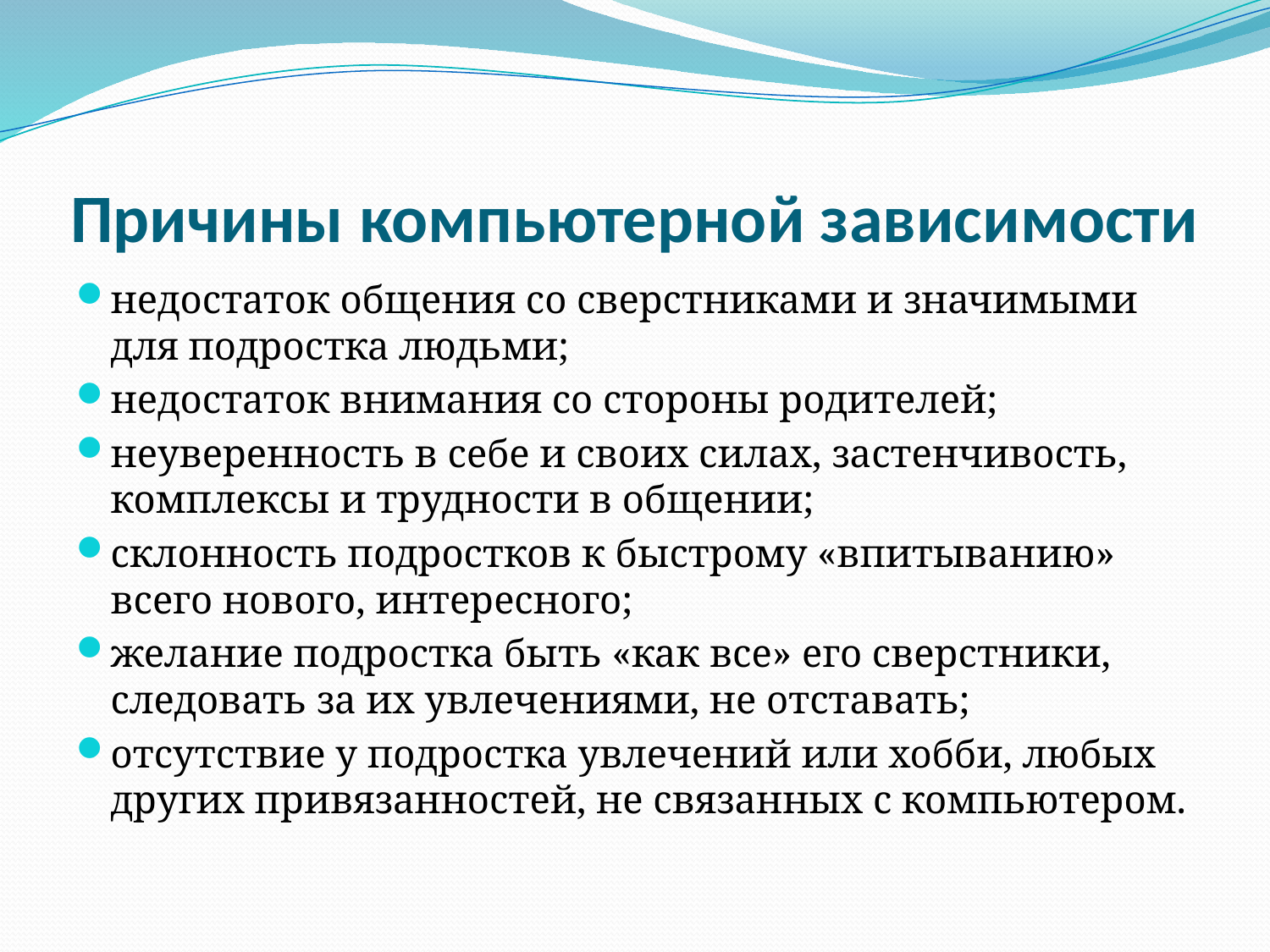

# Причины компьютерной зависимости
недостаток общения со сверстниками и значимыми для подростка людьми;
недостаток внимания со стороны родителей;
неуверенность в себе и своих силах, застенчивость, комплексы и трудности в общении;
склонность подростков к быстрому «впитыванию» всего нового, интересного;
желание подростка быть «как все» его сверстники, следовать за их увлечениями, не отставать;
отсутствие у подростка увлечений или хобби, любых других привязанностей, не связанных с компьютером.